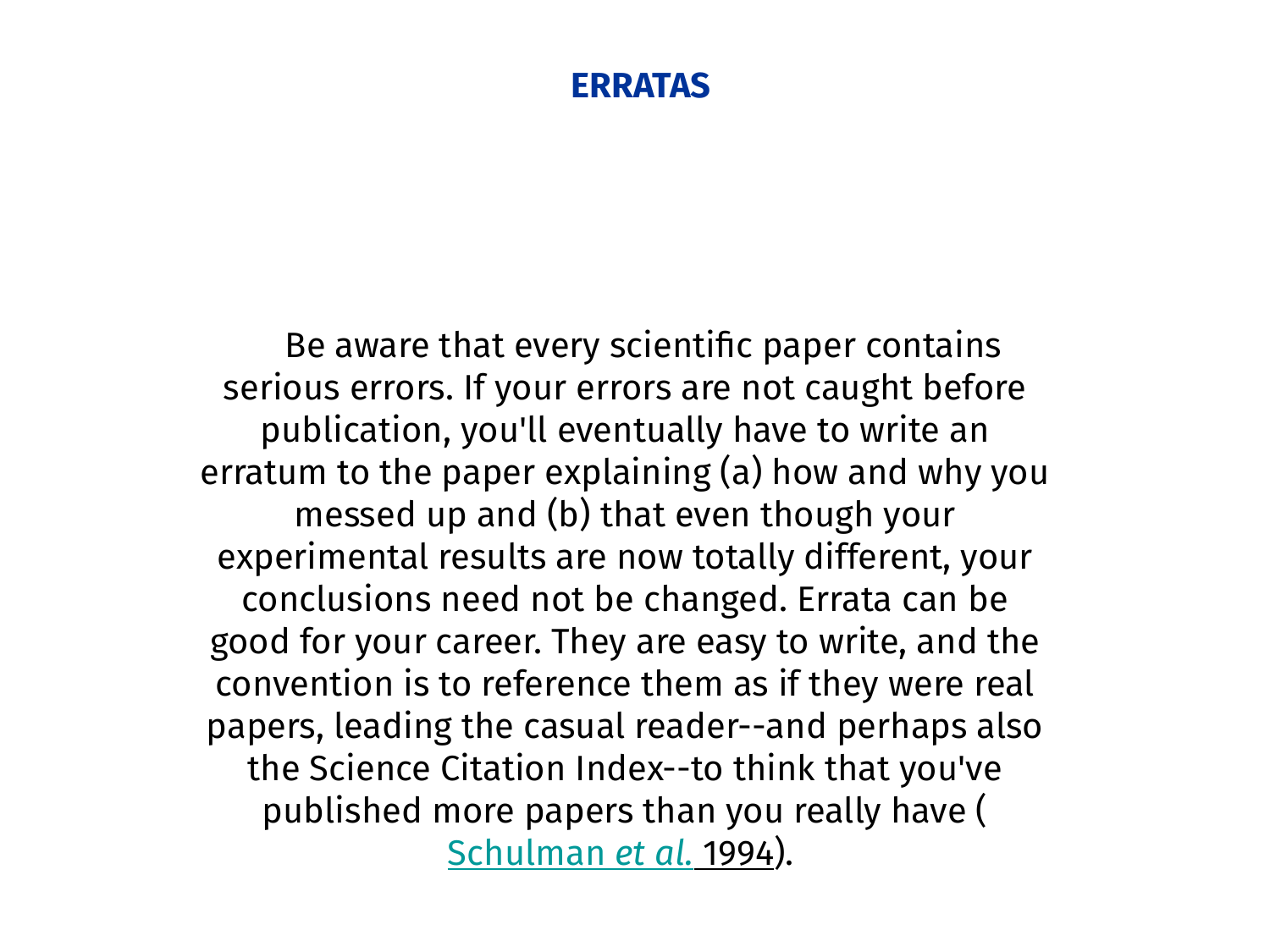

ERRATAS
    Be aware that every scientific paper contains serious errors. If your errors are not caught before publication, you'll eventually have to write an erratum to the paper explaining (a) how and why you messed up and (b) that even though your experimental results are now totally different, your conclusions need not be changed. Errata can be good for your career. They are easy to write, and the convention is to reference them as if they were real papers, leading the casual reader--and perhaps also the Science Citation Index--to think that you've published more papers than you really have (Schulman et al. 1994).